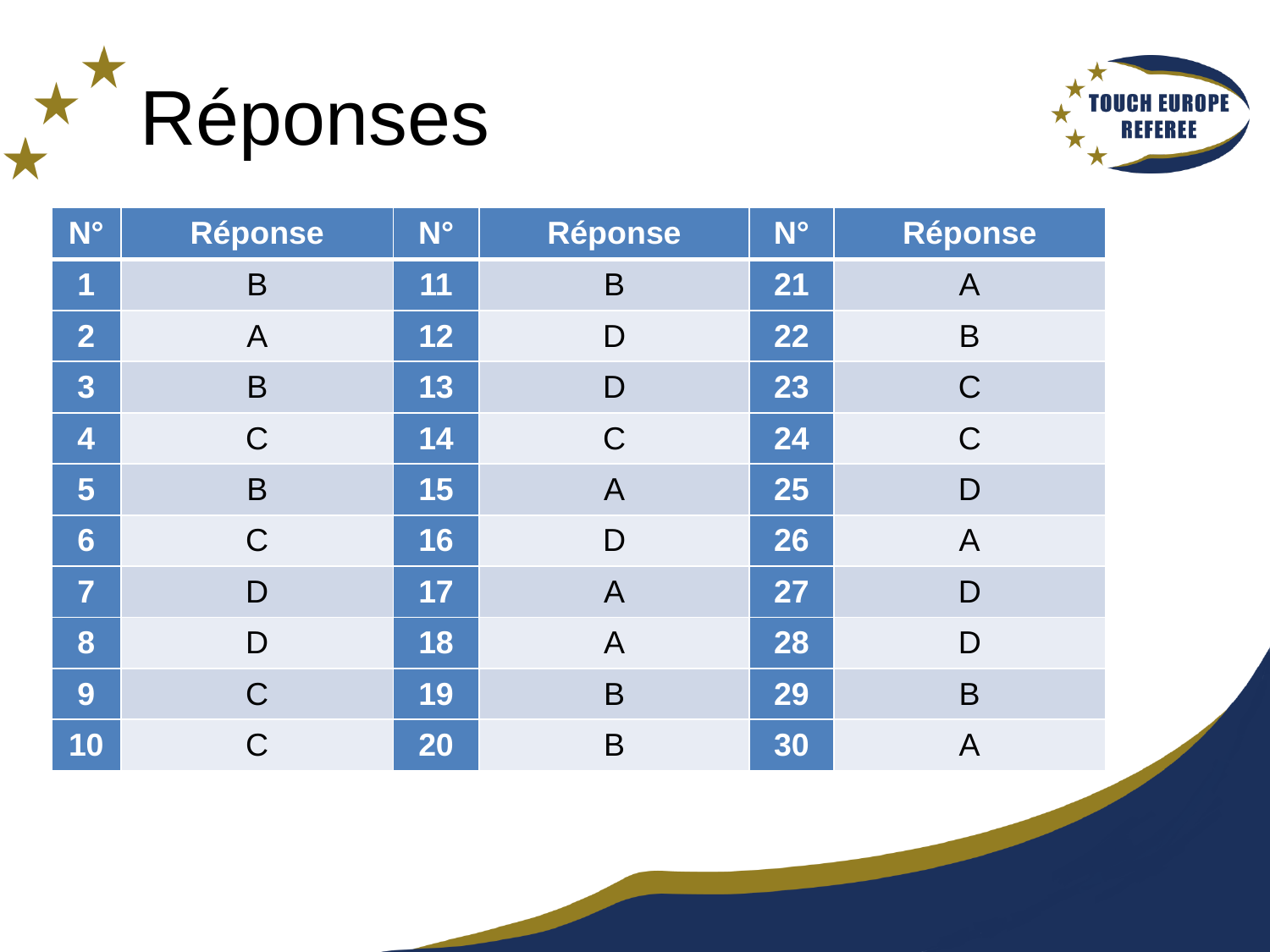

# Réponses
| N° | Réponse | N° | Réponse | N° | Réponse |
| --- | --- | --- | --- | --- | --- |
| 1 | B | 11 | B | 21 | A |
| 2 | A | 12 | D | 22 | B |
| 3 | B | 13 | D | 23 | C |
| 4 | C | 14 | C | 24 | C |
| 5 | B | 15 | A | 25 | D |
| 6 | C | 16 | D | 26 | A |
| 7 | D | 17 | A | 27 | D |
| 8 | D | 18 | A | 28 | D |
| 9 | C | 19 | B | 29 | B |
| 10 | C | 20 | B | 30 | A |